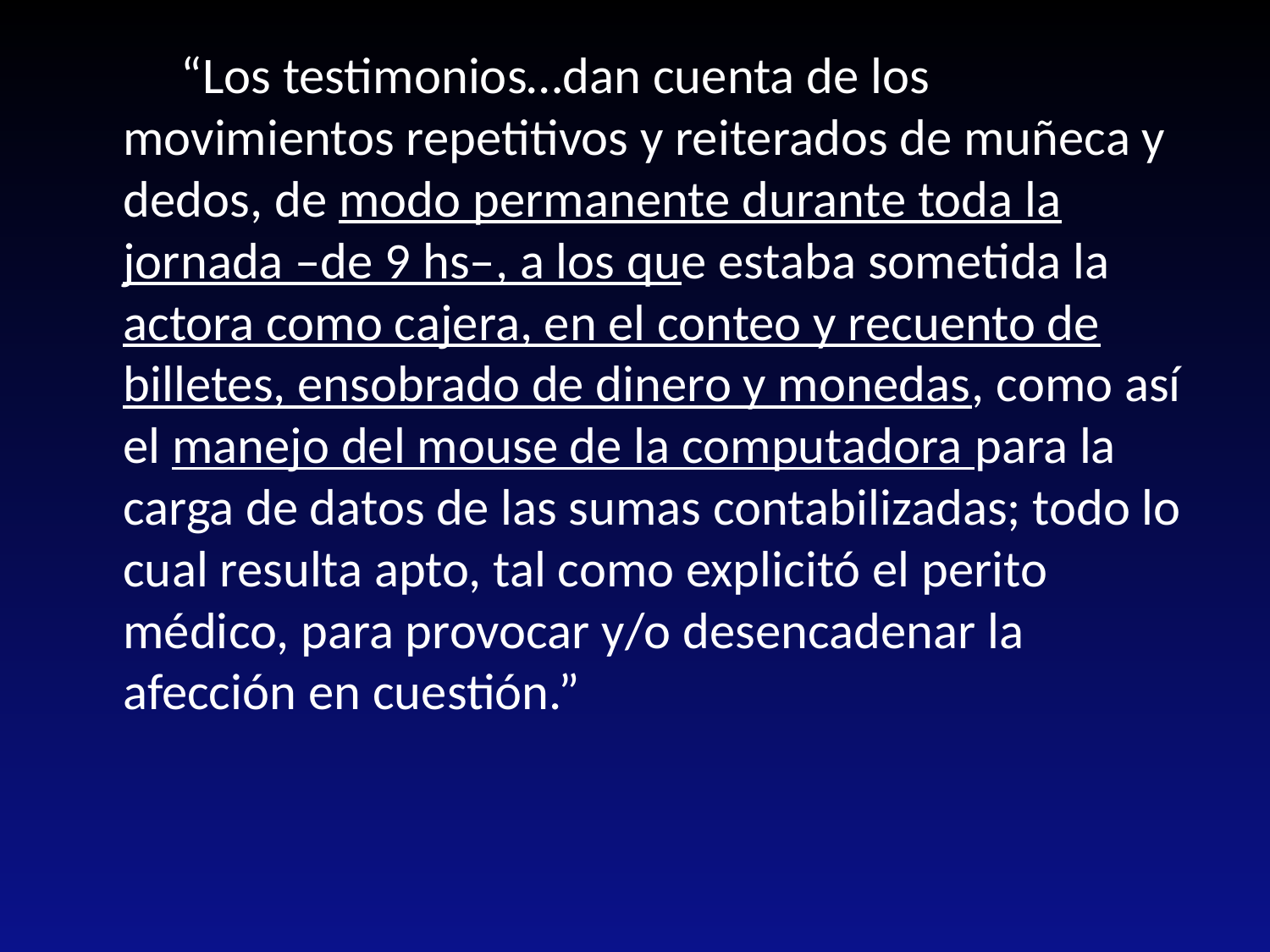

“Los testimonios…dan cuenta de los movimientos repetitivos y reiterados de muñeca y dedos, de modo permanente durante toda la jornada –de 9 hs–, a los que estaba sometida la actora como cajera, en el conteo y recuento de billetes, ensobrado de dinero y monedas, como así el manejo del mouse de la computadora para la carga de datos de las sumas contabilizadas; todo lo cual resulta apto, tal como explicitó el perito médico, para provocar y/o desencadenar la afección en cuestión.”